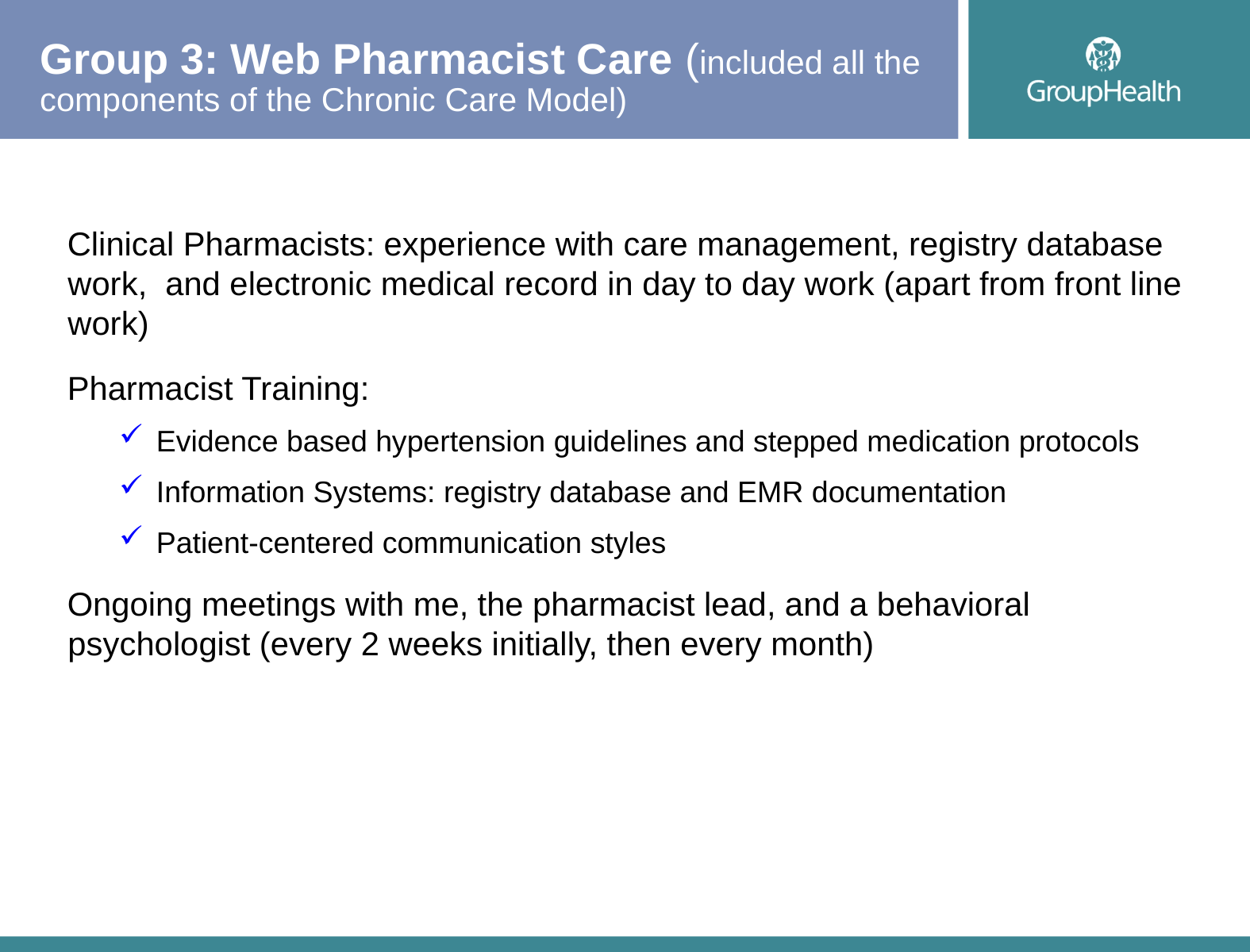

# Group 3: Web Pharmacist Care (included all the components of the Chronic Care Model)

Clinical Pharmacists: experience with care management, registry database work,  and electronic medical record in day to day work (apart from front line work)
Pharmacist Training:
Evidence based hypertension guidelines and stepped medication protocols
Information Systems: registry database and EMR documentation
Patient-centered communication styles
Ongoing meetings with me, the pharmacist lead, and a behavioral psychologist (every 2 weeks initially, then every month)